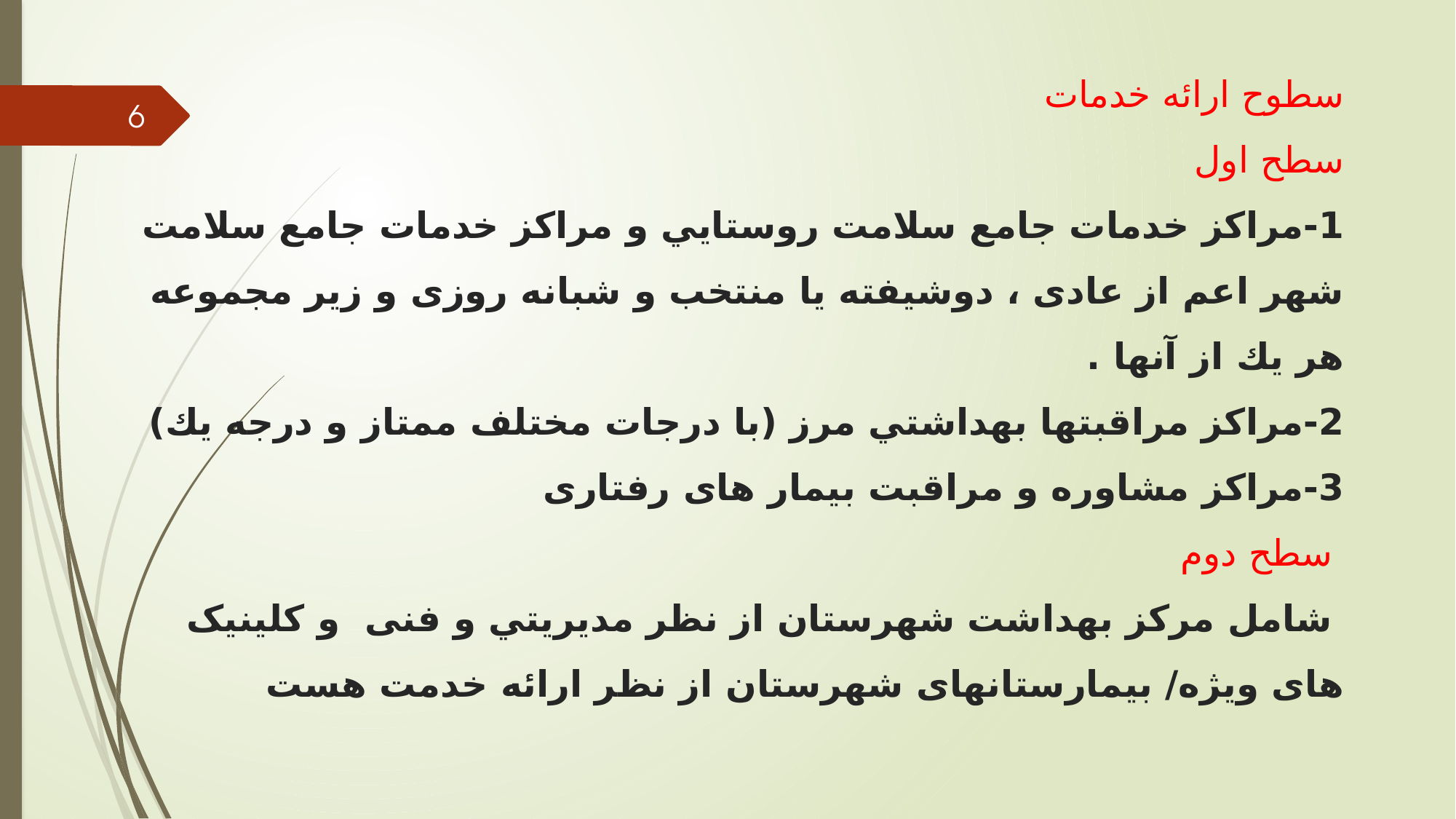

# سطوح ارائه خدمات سطح اول 1-مراكز خدمات جامع سلامت روستايي و مراكز خدمات جامع سلامت شهر اعم از عادی ، دوشيفته يا منتخب و شبانه روزی و زير مجموعه هر يك از آنها . 2-مراكز مراقبتها بهداشتي مرز (با درجات مختلف ممتاز و درجه يك) 3-مراكز مشاوره و مراقبت بيمار های رفتاری سطح دوم شامل مركز بهداشت شهرستان از نظر مديريتي و فنی  و کلینیک های ویژه/ بيمارستانهای شهرستان از نظر ارائه خدمت هست
6